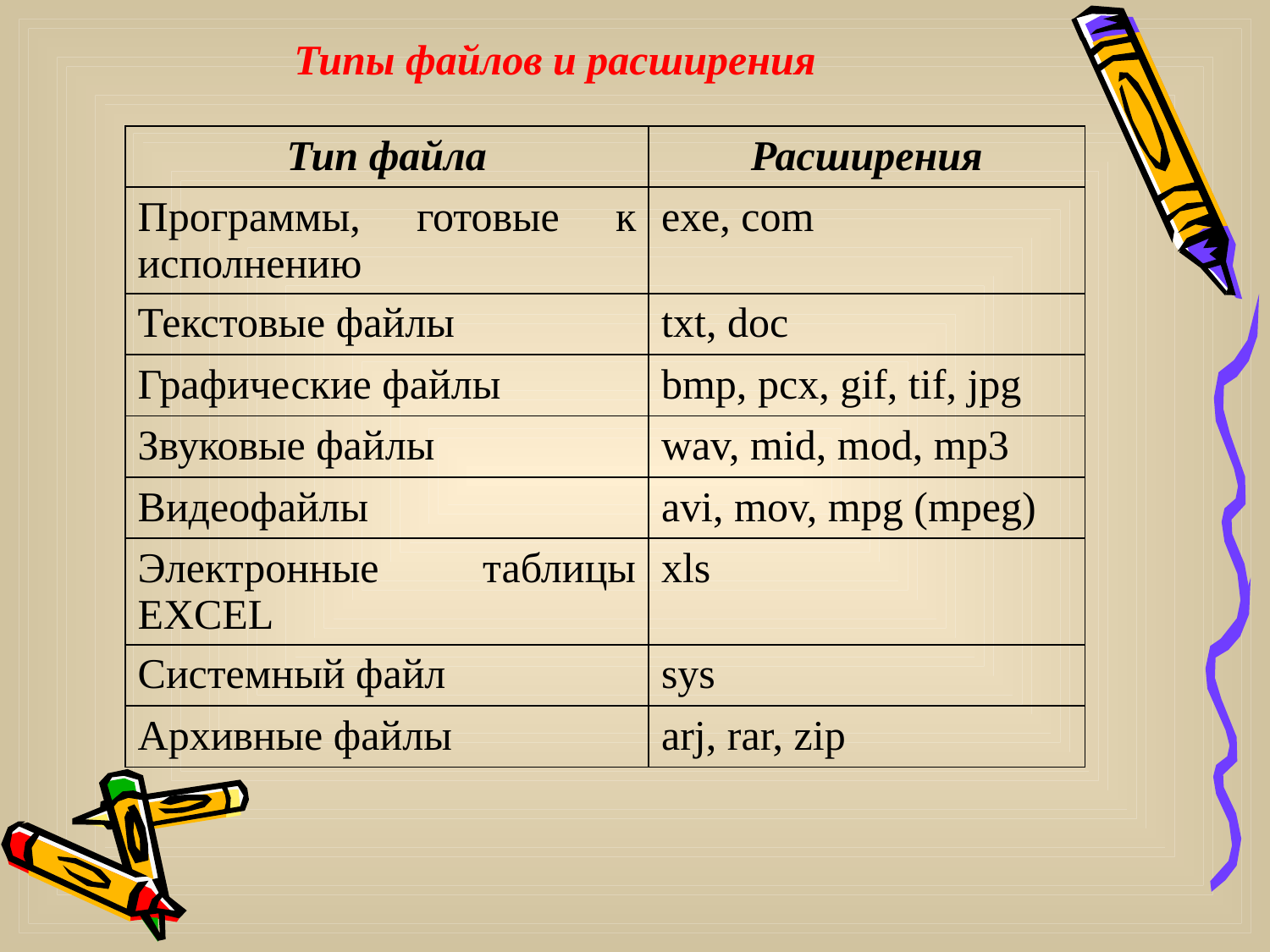

Типы файлов и расширения
| Тип файла | Расширения |
| --- | --- |
| Программы, готовые к исполнению | exe, com |
| Текстовые файлы | txt, doc |
| Графические файлы | bmp, pcx, gif, tif, jpg |
| Звуковые файлы | wav, mid, mod, mp3 |
| Видеофайлы | avi, mov, mpg (mpeg) |
| Электронные таблицы EXCEL | xls |
| Системный файл | sys |
| Архивные файлы | arj, rar, zip |